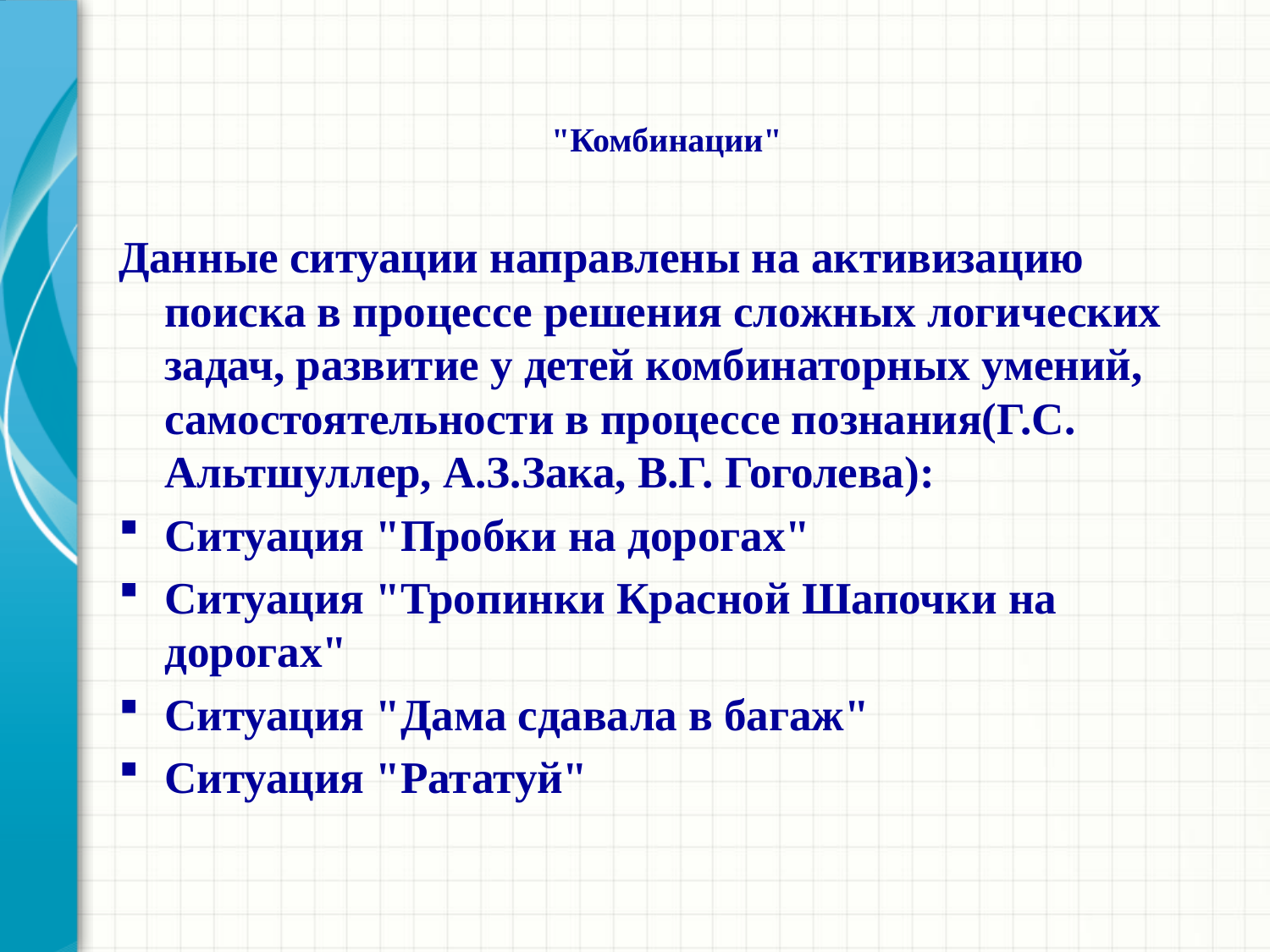

# "Комбинации"
Данные ситуации направлены на активизацию поиска в процессе решения сложных логических задач, развитие у детей комбинаторных умений, самостоятельности в процессе познания(Г.С. Альтшуллер, А.З.Зака, В.Г. Гоголева):
Ситуация "Пробки на дорогах"
Ситуация "Тропинки Красной Шапочки на дорогах"
Ситуация "Дама сдавала в багаж"
Ситуация "Рататуй"